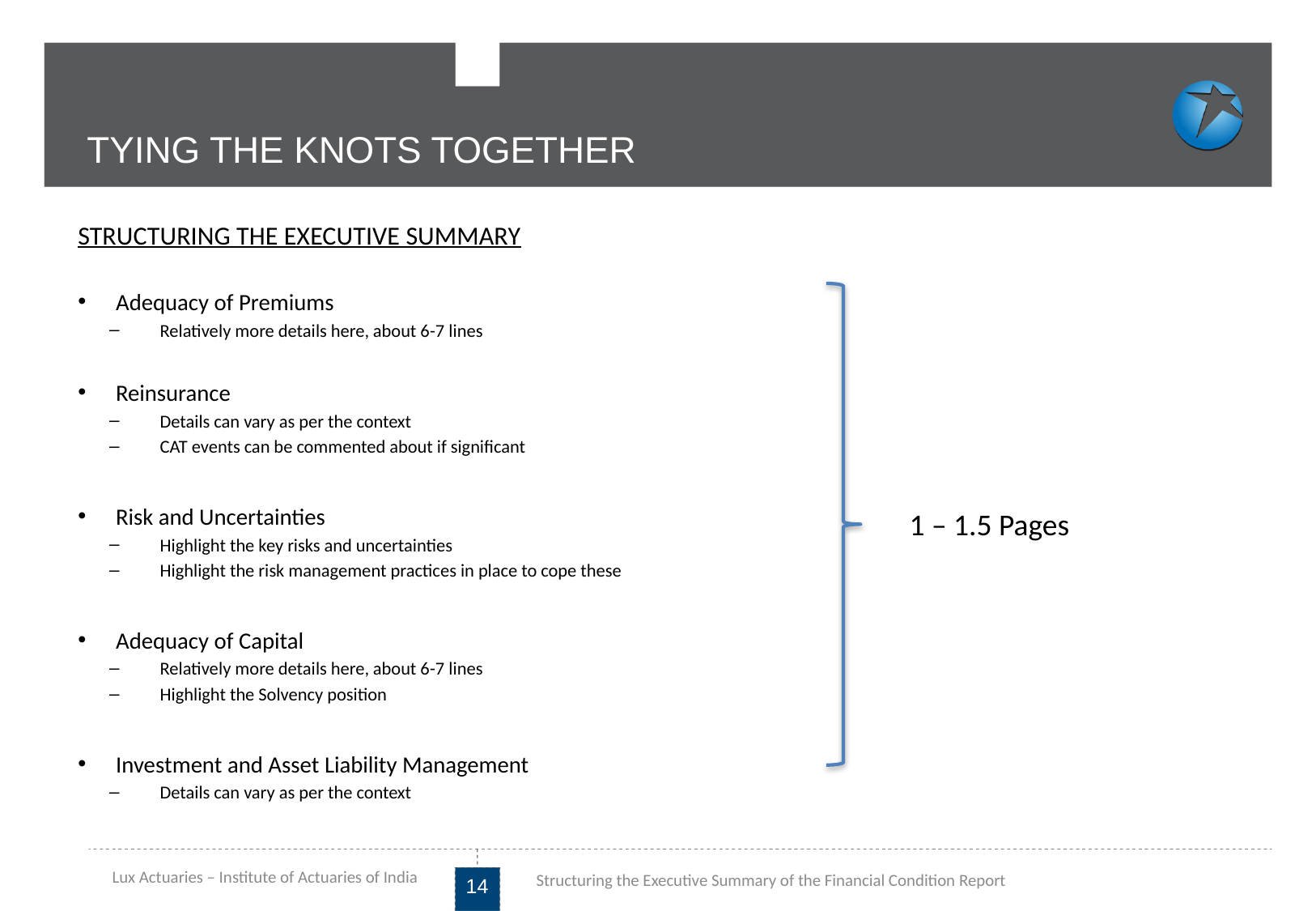

TYING THE KNOTS TOGETHER
STRUCTURING THE EXECUTIVE SUMMARY

Adequacy of Premiums
Relatively more details here, about 6-7 lines

Reinsurance
Details can vary as per the context
CAT events can be commented about if significant

Risk and Uncertainties
Highlight the key risks and uncertainties
Highlight the risk management practices in place to cope these

Adequacy of Capital
Relatively more details here, about 6-7 lines
Highlight the Solvency position

Investment and Asset Liability Management
Details can vary as per the context

1 – 1.5 Pages
Lux Actuaries – Institute of Actuaries of India
Structuring the Executive Summary of the Financial Condition Report
14